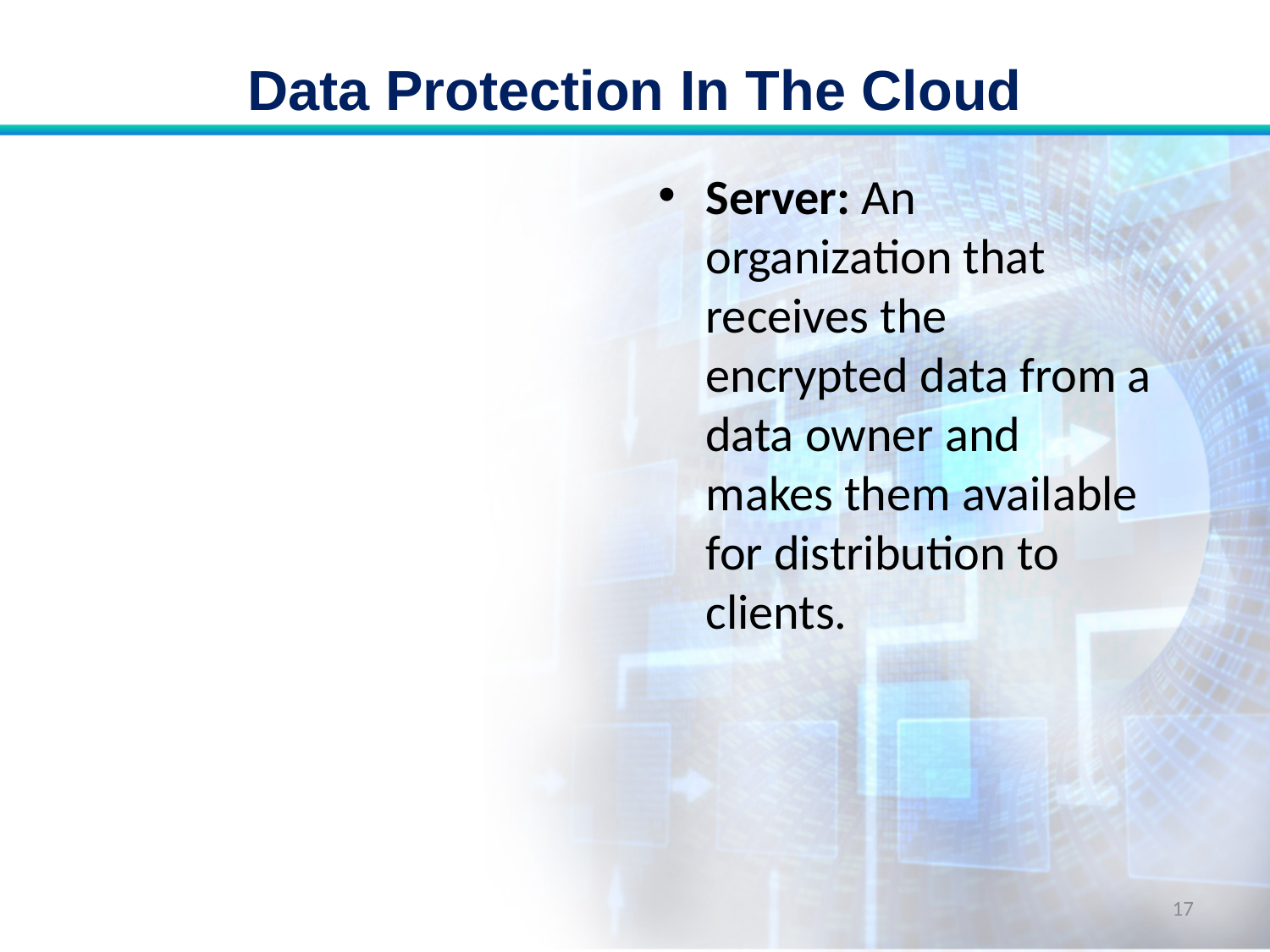

# Data Protection In The Cloud
Server: An organization that receives the encrypted data from a data owner and makes them available for distribution to clients.
17